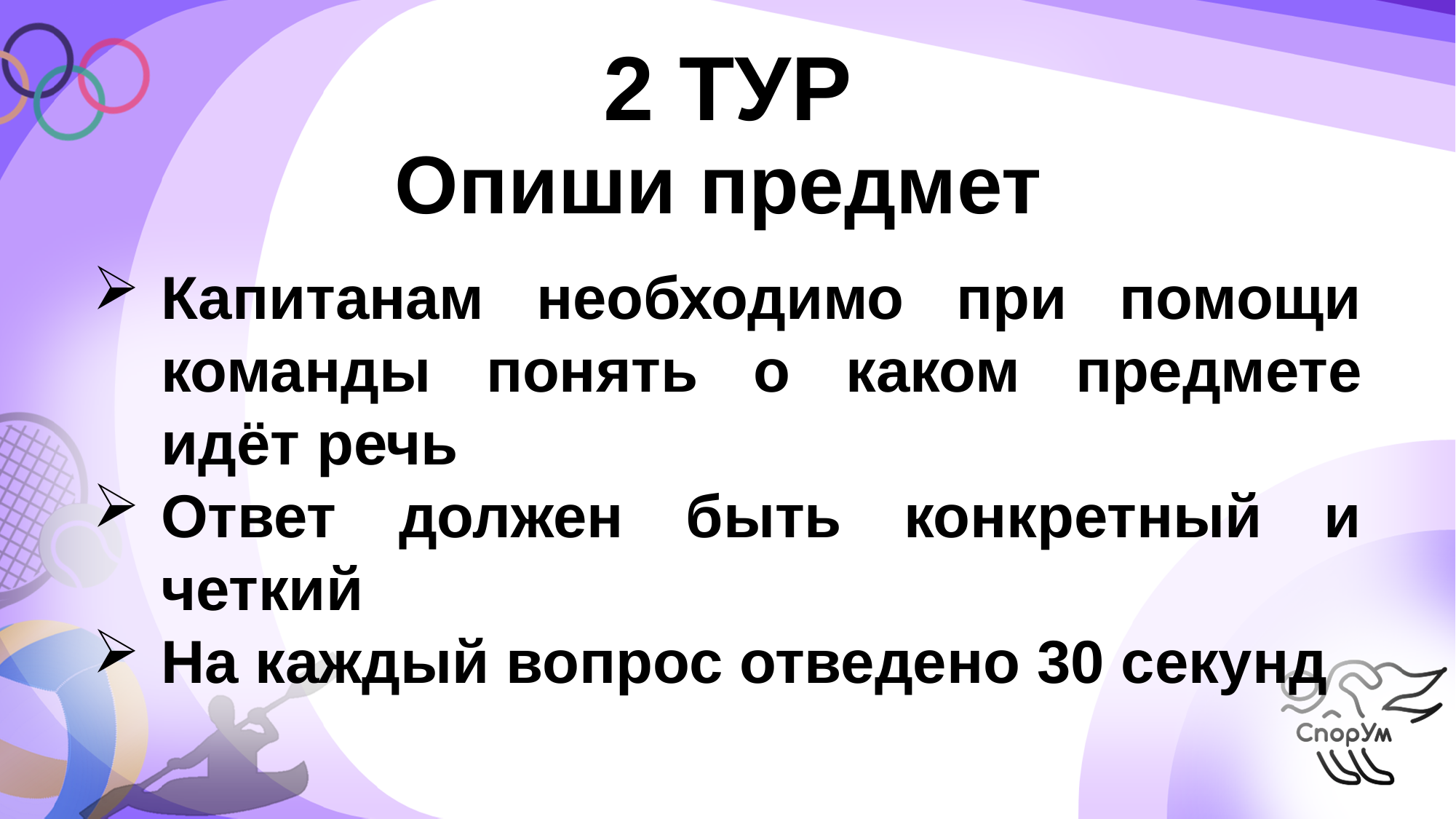

2 ТУР
Опиши предмет

Капитанам необходимо при помощи команды понять о каком предмете идёт речь
Ответ должен быть конкретный и четкий
На каждый вопрос отведено 30 секунд